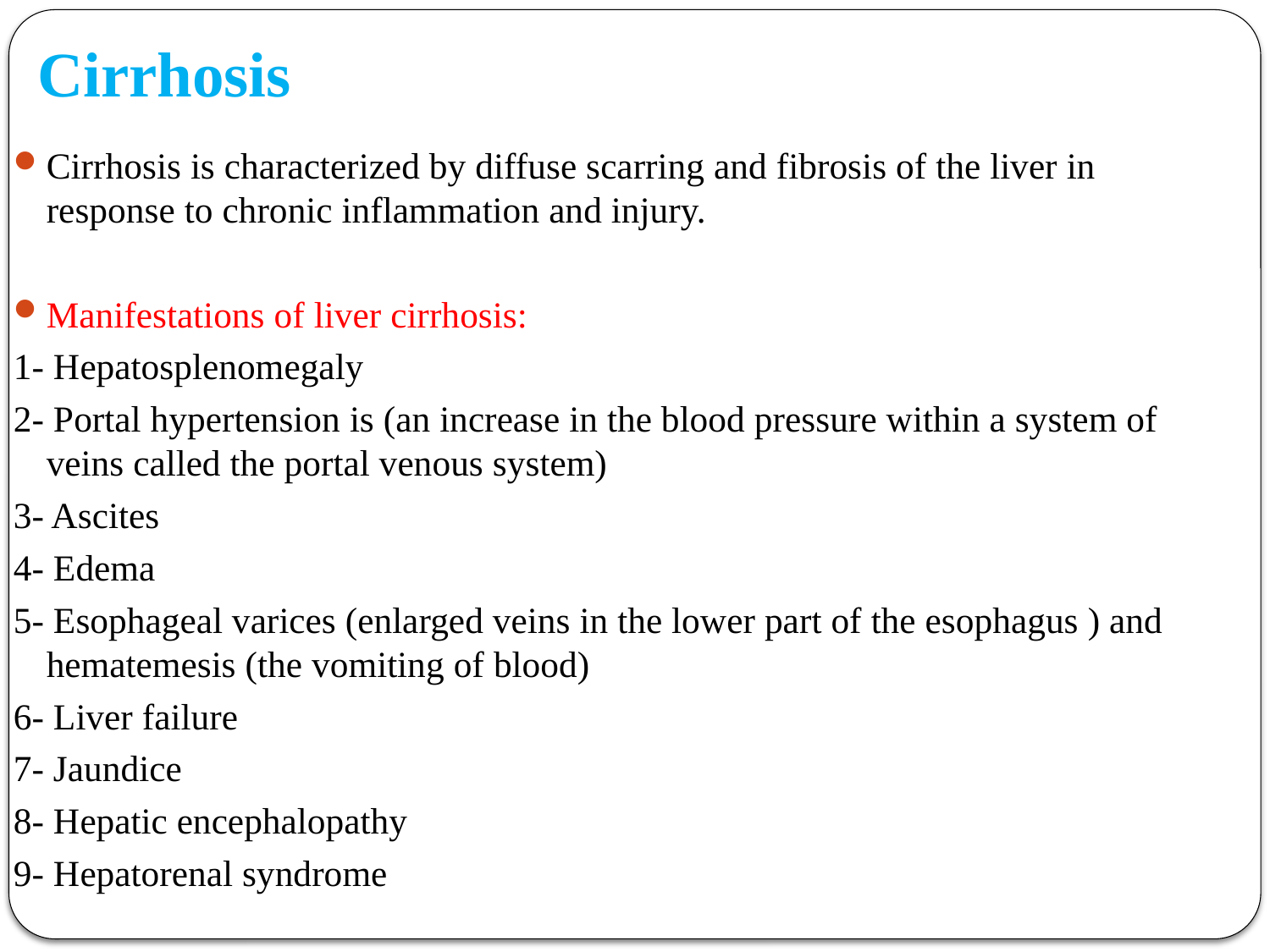

# Cirrhosis
Cirrhosis is characterized by diffuse scarring and fibrosis of the liver in response to chronic inflammation and injury.

Manifestations of liver cirrhosis:
1- Hepatosplenomegaly
2- Portal hypertension is (an increase in the blood pressure within a system of veins called the portal venous system)
3- Ascites
4- Edema
5- Esophageal varices (enlarged veins in the lower part of the esophagus ) and hematemesis (the vomiting of blood)
6- Liver failure
7- Jaundice
8- Hepatic encephalopathy
9- Hepatorenal syndrome